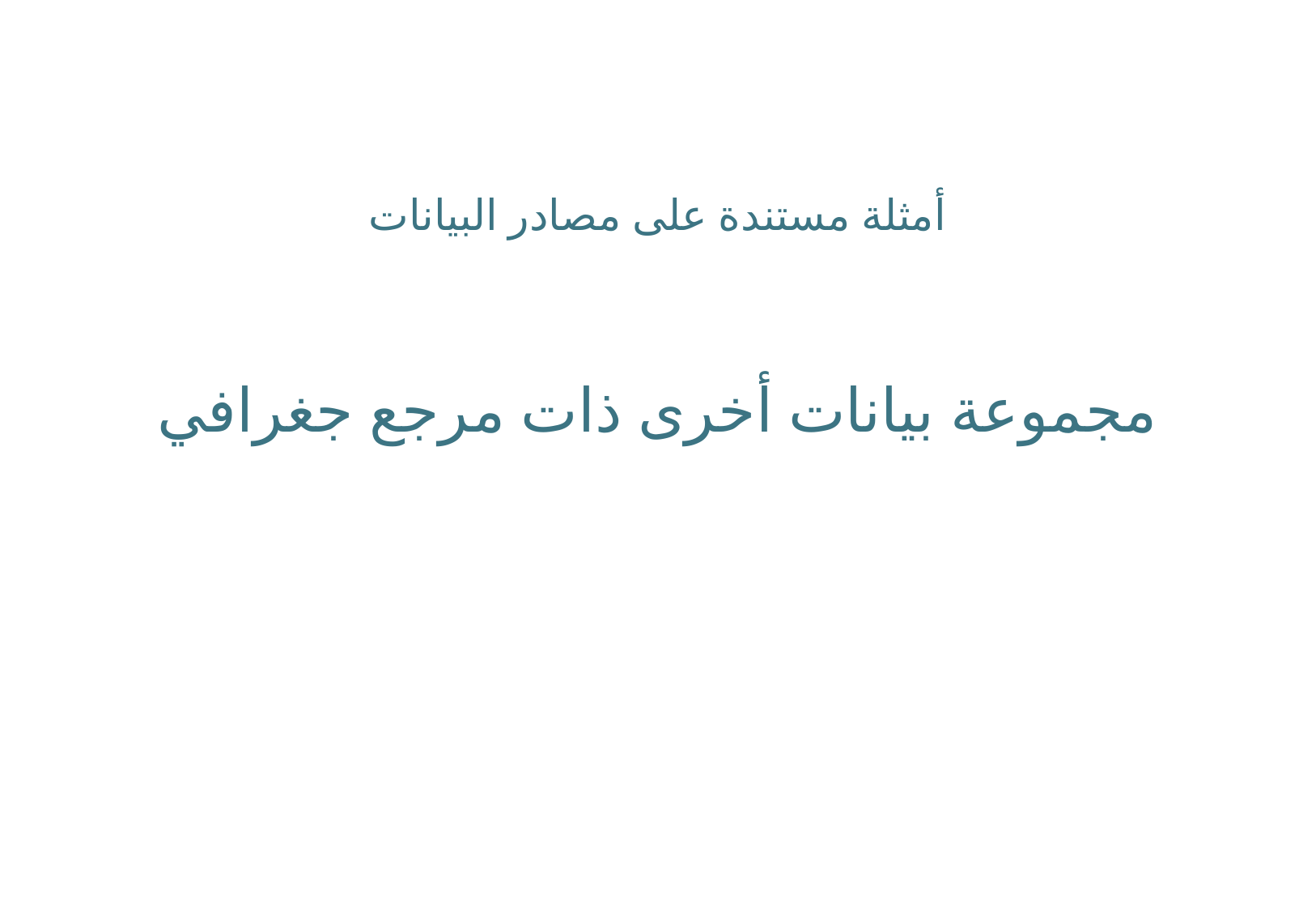

أمثلة مستندة على مصادر البيانات
# مجموعة بيانات أخرى ذات مرجع جغرافي